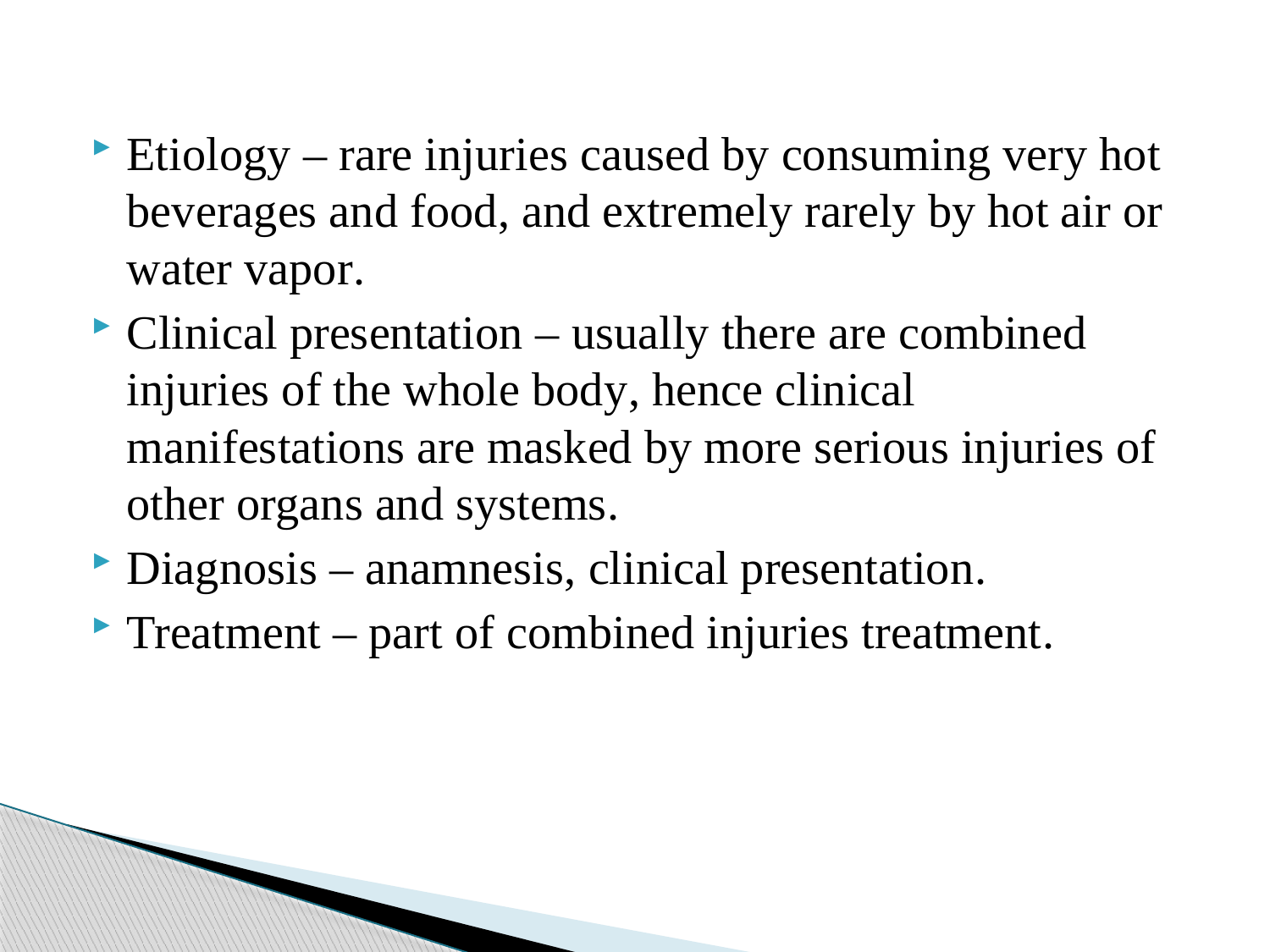

Etiology – rare injuries caused by consuming very hot beverages and food, аnd extremely rarely by hot air or water vapor.
Clinical presentation – usually there are combined injuries of the whole body, hence clinical manifestations are masked by more serious injuries of other organs and systems.
Diagnosis – anamnesis, clinical presentation.
Treatment – part of combined injuries treatment.